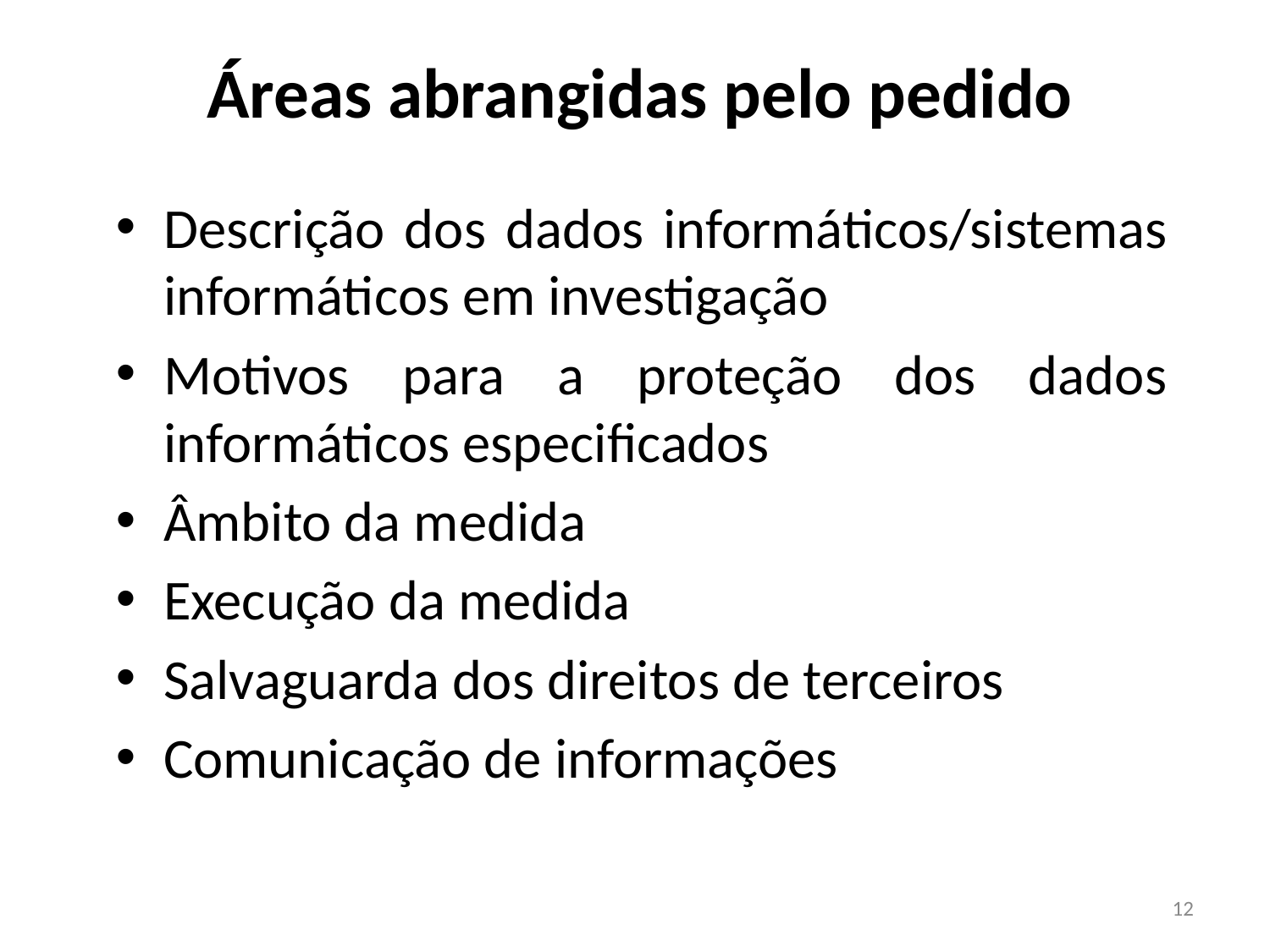

Áreas abrangidas pelo pedido
Descrição dos dados informáticos/sistemas informáticos em investigação
Motivos para a proteção dos dados informáticos especificados
Âmbito da medida
Execução da medida
Salvaguarda dos direitos de terceiros
Comunicação de informações
12